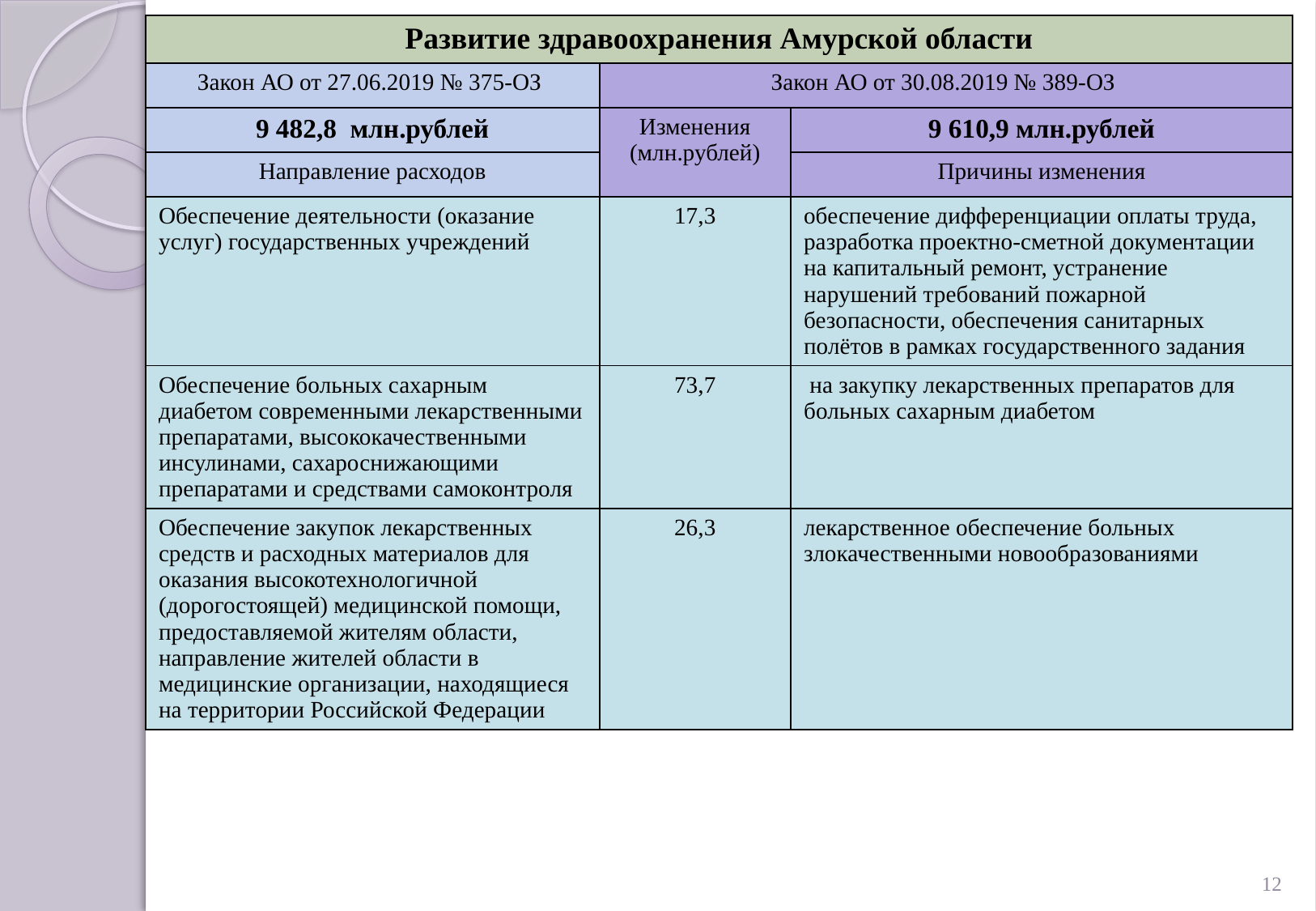

| Развитие здравоохранения Амурской области |  |  |
| --- | --- | --- |
| Закон АО от 27.06.2019 № 375-ОЗ | Закон АО от 30.08.2019 № 389-ОЗ |  |
| 9 482,8 млн.рублей | Изменения (млн.рублей) | 9 610,9 млн.рублей |
| Направление расходов |  | Причины изменения |
| Обеспечение деятельности (оказание услуг) государственных учреждений | 17,3 | обеспечение дифференциации оплаты труда, разработка проектно-сметной документации на капитальный ремонт, устранение нарушений требований пожарной безопасности, обеспечения санитарных полётов в рамках государственного задания |
| Обеспечение больных сахарным диабетом современными лекарственными препаратами, высококачественными инсулинами, сахароснижающими препаратами и средствами самоконтроля | 73,7 | на закупку лекарственных препаратов для больных сахарным диабетом |
| Обеспечение закупок лекарственных средств и расходных материалов для оказания высокотехнологичной (дорогостоящей) медицинской помощи, предоставляемой жителям области, направление жителей области в медицинские организации, находящиеся на территории Российской Федерации | 26,3 | лекарственное обеспечение больных злокачественными новообразованиями |
12